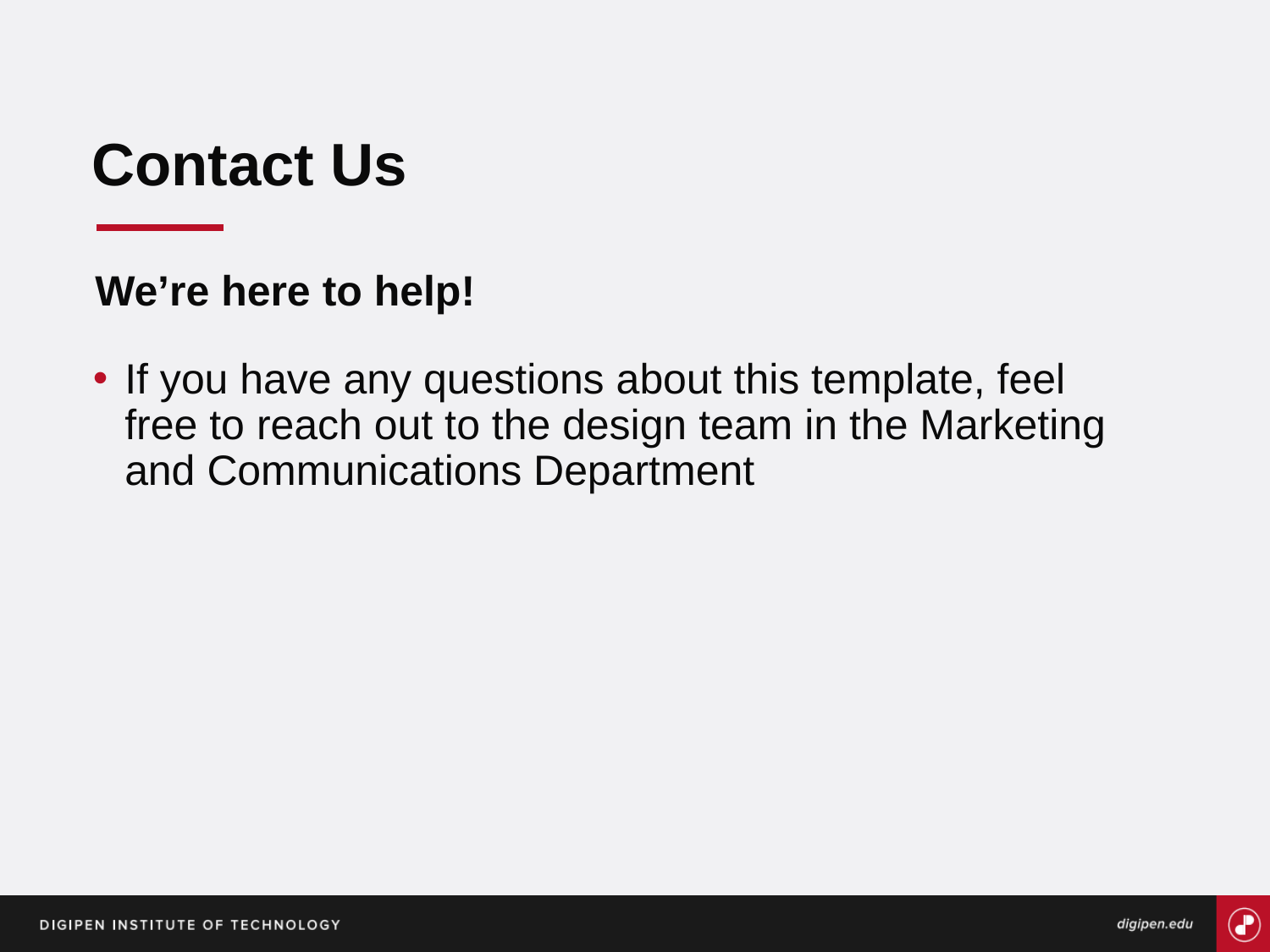

# Contact Us
We’re here to help!
If you have any questions about this template, feel free to reach out to the design team in the Marketing and Communications Department